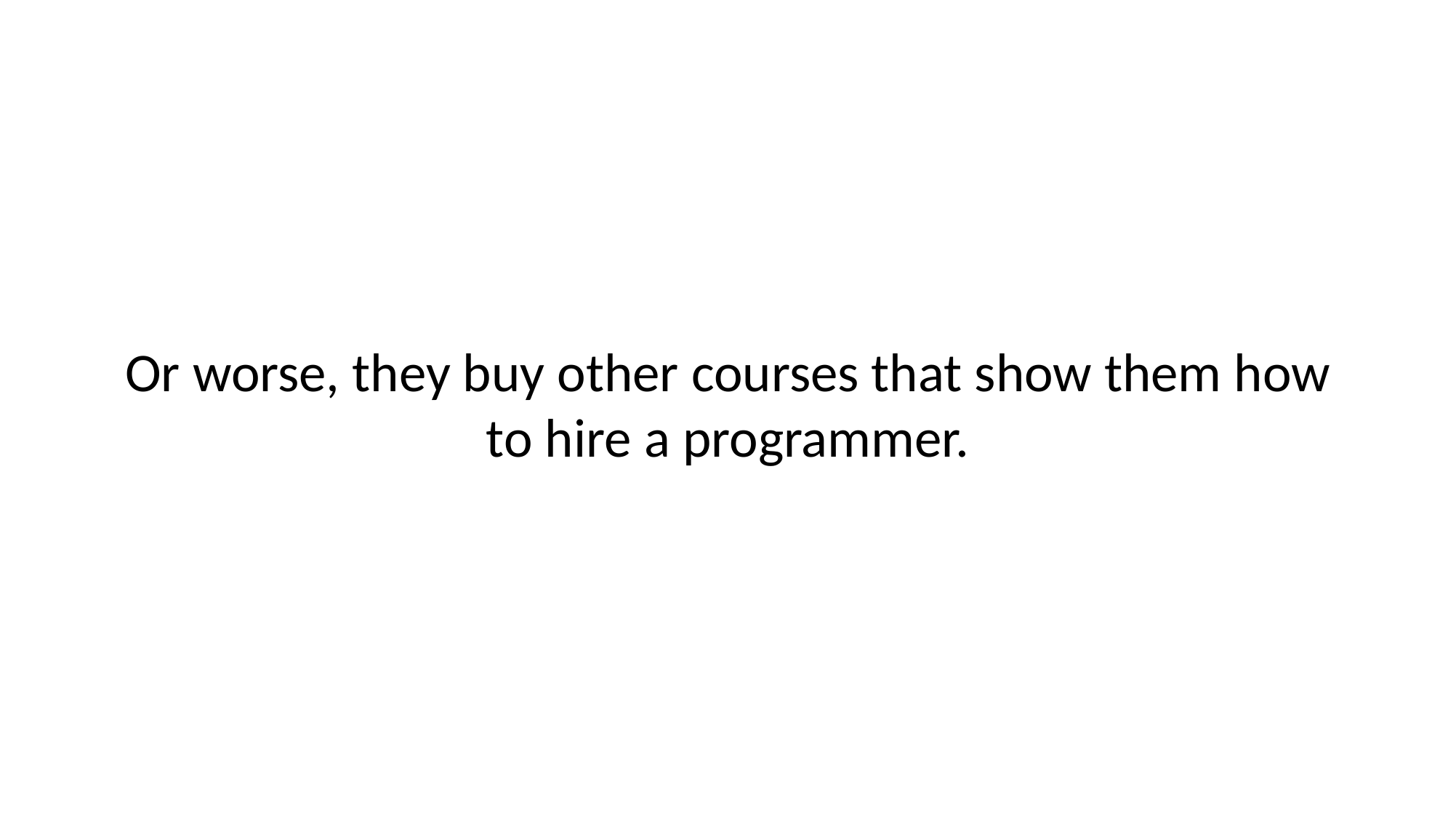

# Or worse, they buy other courses that show them how to hire a programmer.